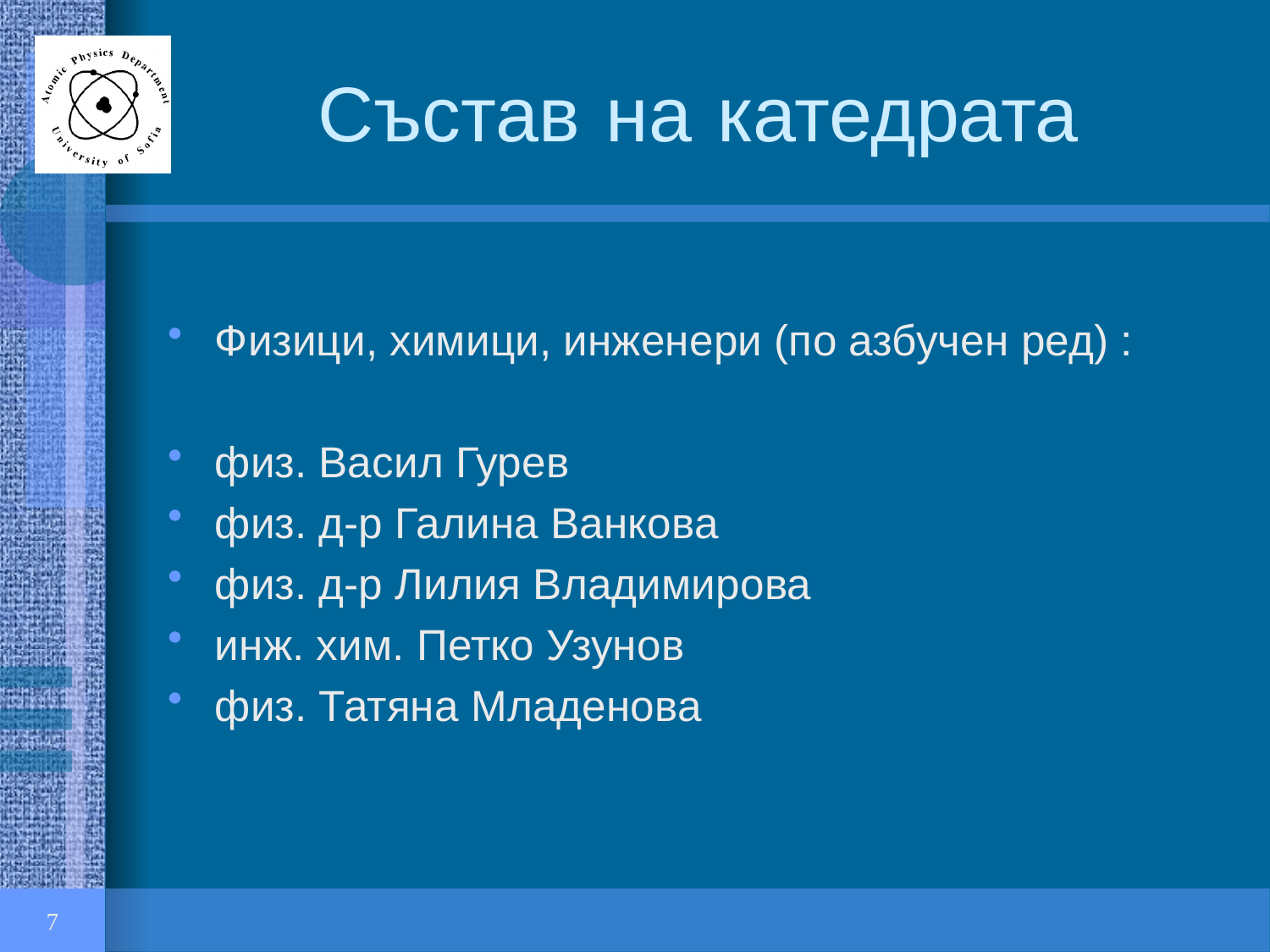

# Състав на катедрата
Физици, химици, инженери (по азбучен ред) :

физ. Васил Гурев
физ. д-р Галина Ванкова
физ. д-р Лилия Владимирова
инж. хим. Петко Узунов
физ. Татяна Младенова
7